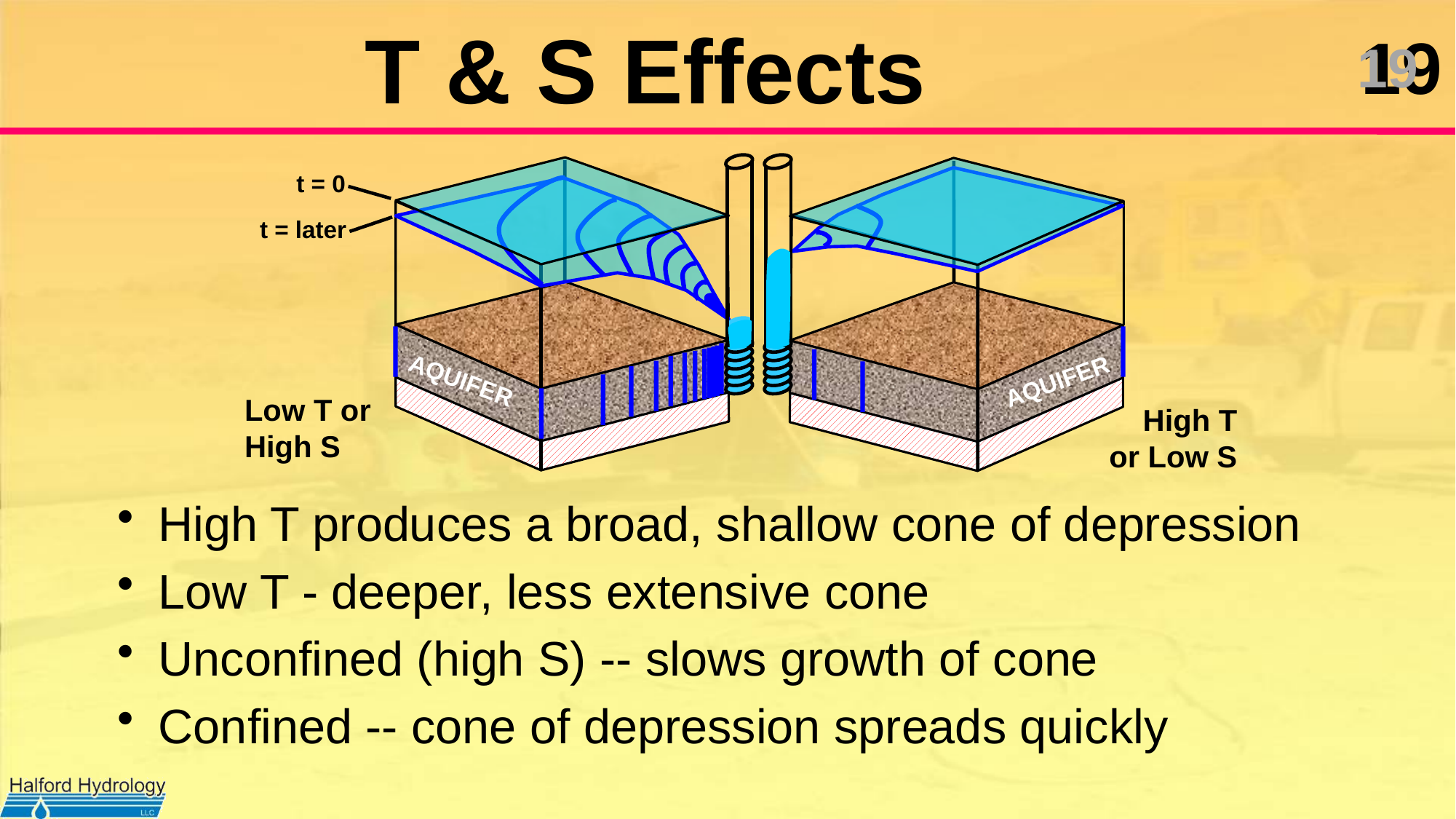

# T & S Effects

AQUIFER

AQUIFER

t = 0

t = later

Low T or
High S
High T
or Low S
High T produces a broad, shallow cone of depression
Low T - deeper, less extensive cone
Unconfined (high S) -- slows growth of cone
Confined -- cone of depression spreads quickly